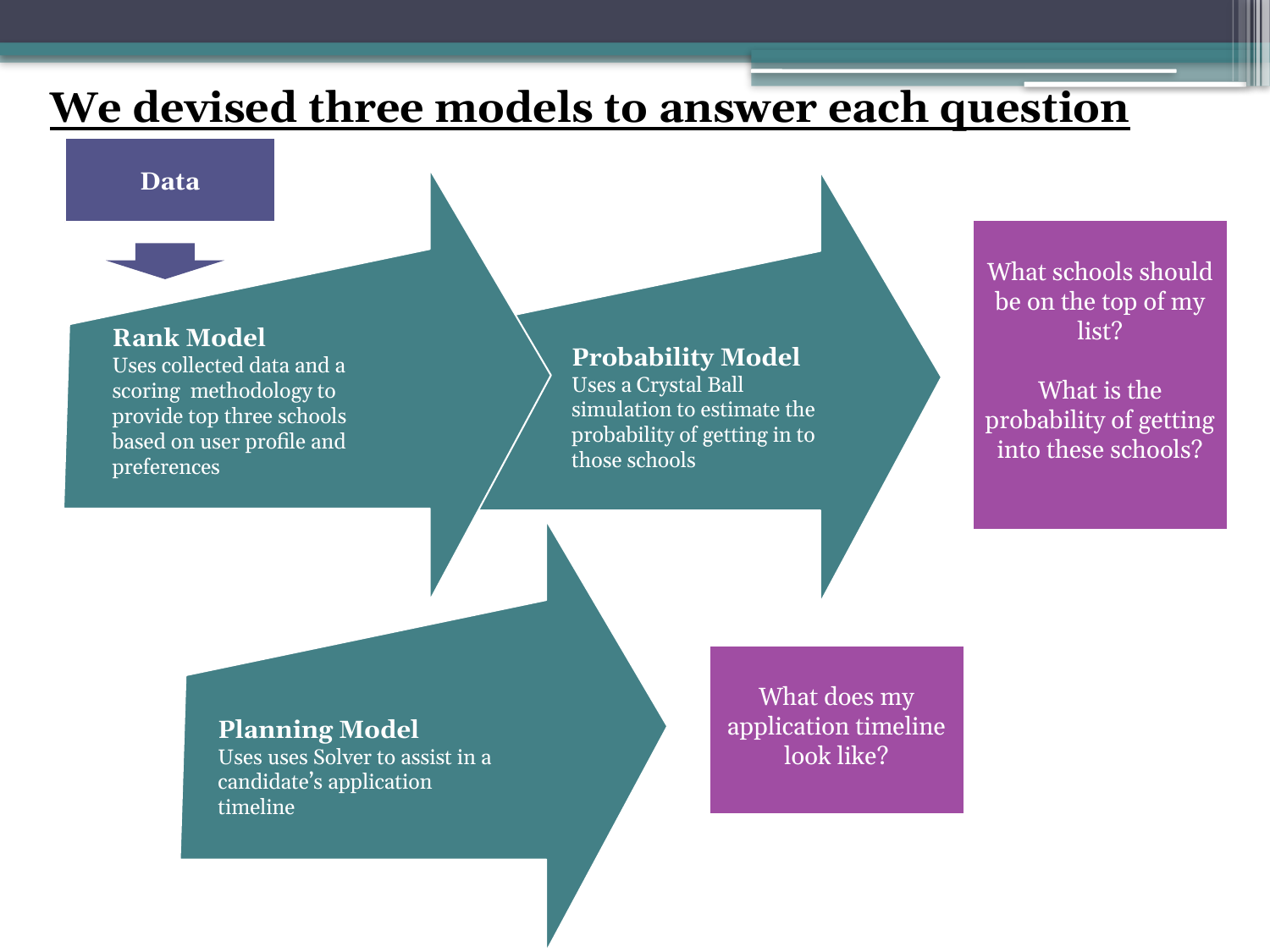

We devised three models to answer each question
Data

What schools should be on the top of my list?

What is the probability of getting into these schools?
Probability Model
Uses a Crystal Ball simulation to estimate the probability of getting in to those schools
Rank Model
Uses Database and Scoring Methodology to Provide
Top Three Schools Based on User Profile and Pref.

Rank Model
Uses collected data and a scoring  methodology to provide top three schools based on user profile and preferences

Rank Model
Uses scoring  methodology to provide top three schools based on user profile and preferences

What does my application timeline look like?
Planning Model
Uses uses Solver to assist in a candidate’s application timeline